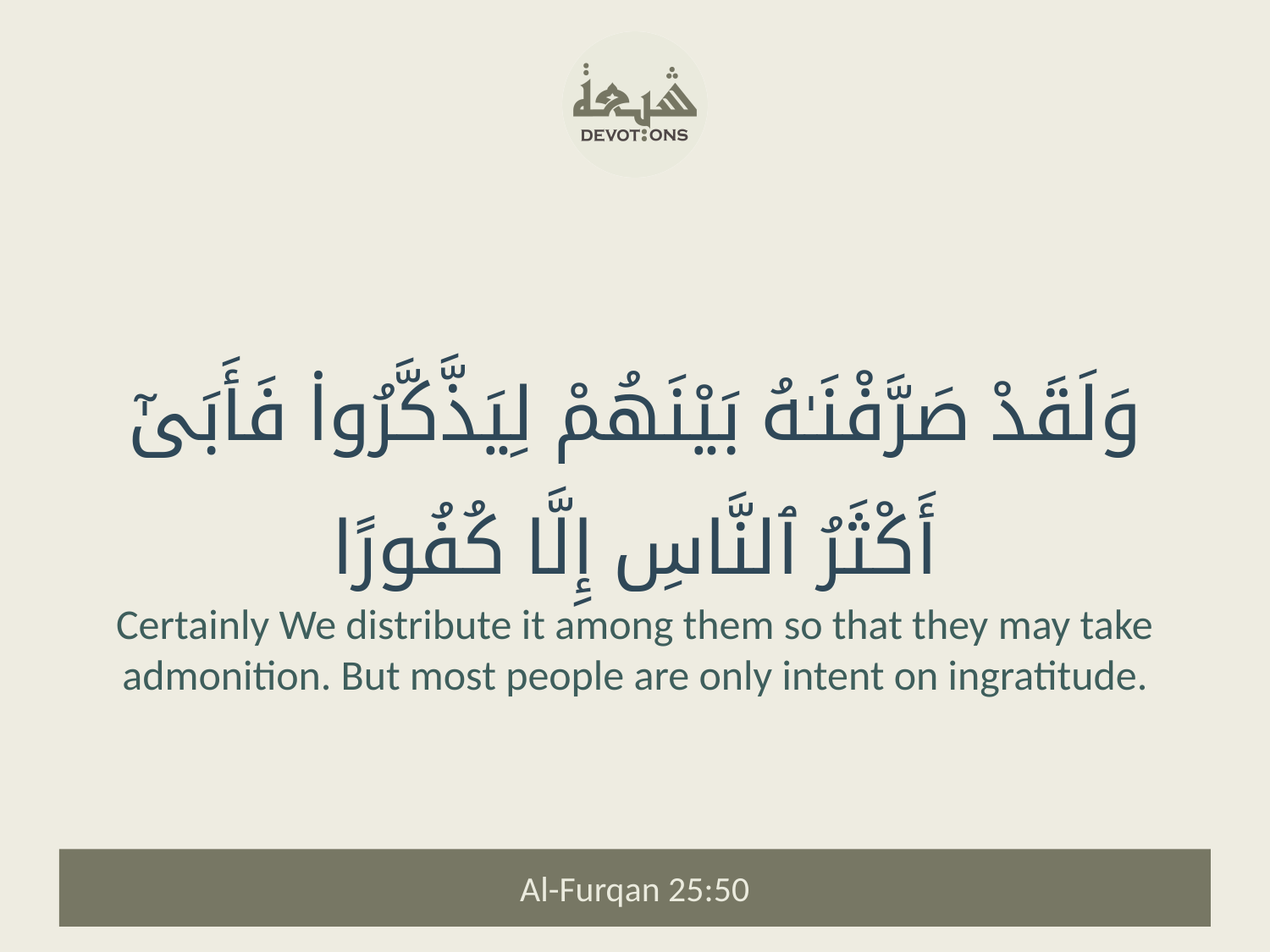

وَلَقَدْ صَرَّفْنَـٰهُ بَيْنَهُمْ لِيَذَّكَّرُوا۟ فَأَبَىٰٓ أَكْثَرُ ٱلنَّاسِ إِلَّا كُفُورًا
Certainly We distribute it among them so that they may take admonition. But most people are only intent on ingratitude.
Al-Furqan 25:50